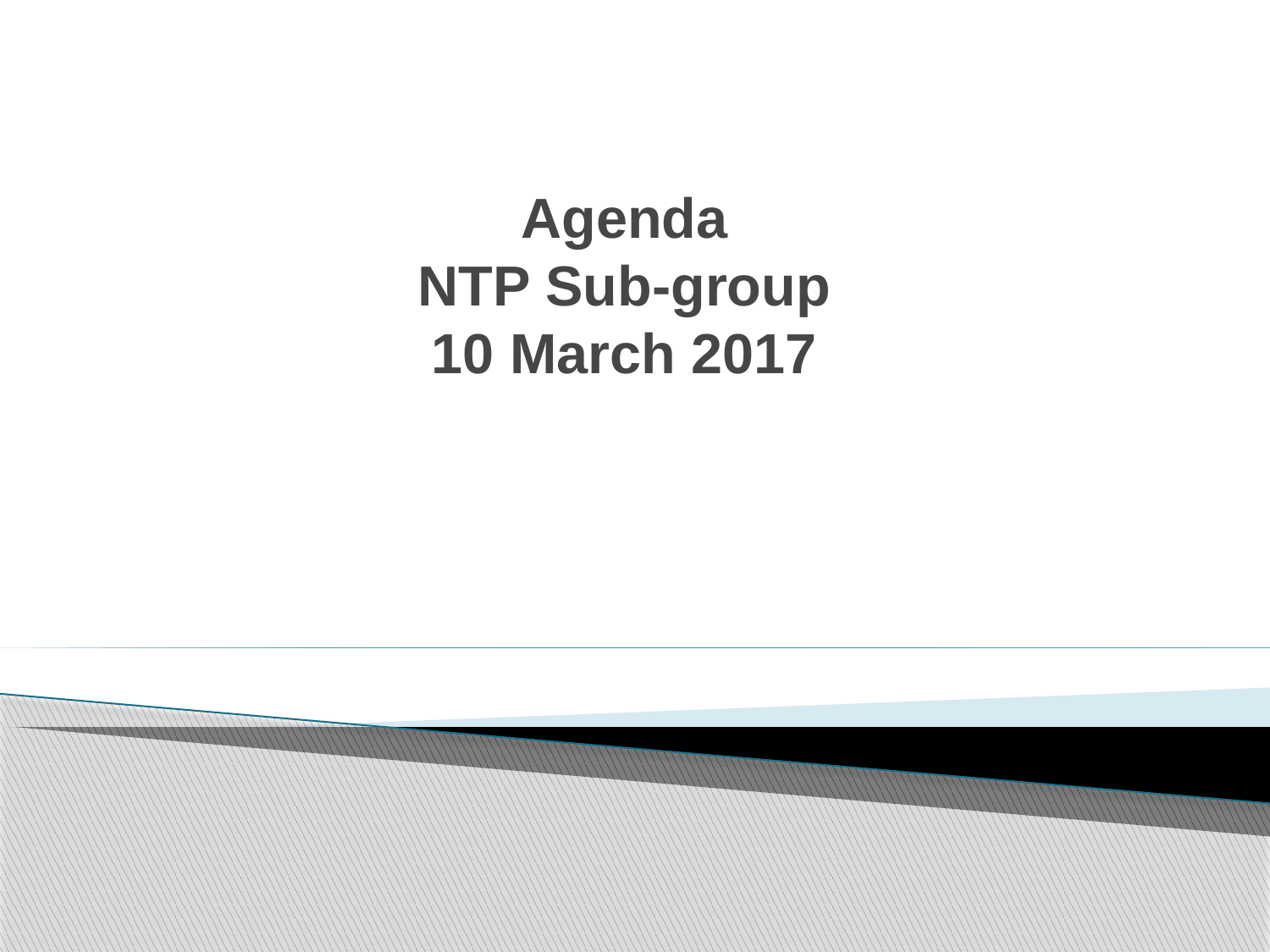

# Agenda NTP Sub-group 10 March 2017